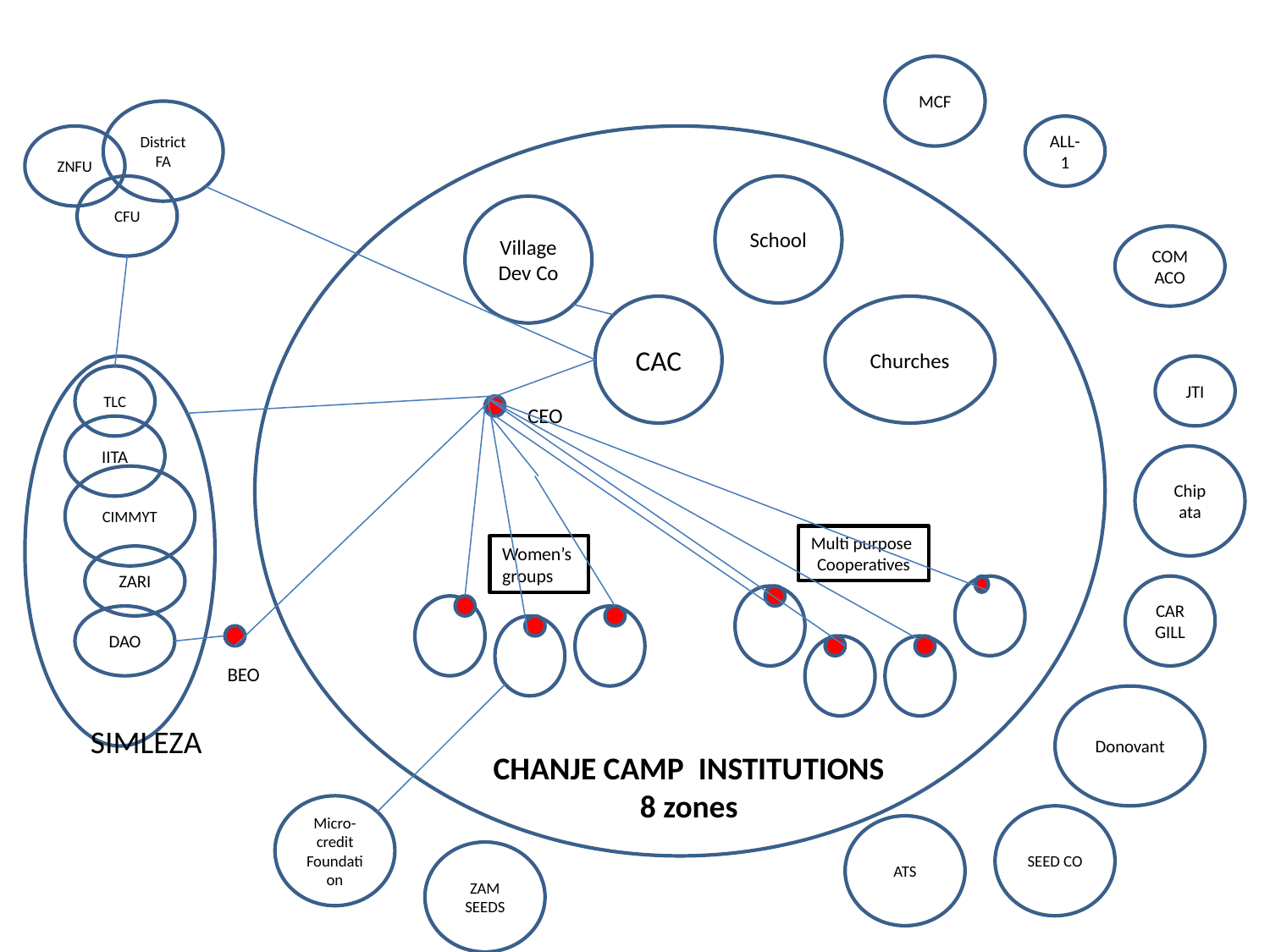

MCF
District FA
ALL-1
ZNFU

CFU
School
Village Dev Co
COM ACO
CAC
Churches

JTI
TLC

CEO
IITA
Chip ata
CIMMYT
Multi purpose
Cooperatives
Women’s
groups
ZARI

CARGILL

DAO

BEO
Donovant
SIMLEZA
CHANJE CAMP  INSTITUTIONS
8 zones
Micro-credit Foundation
SEED CO
ATS
ZAM SEEDS